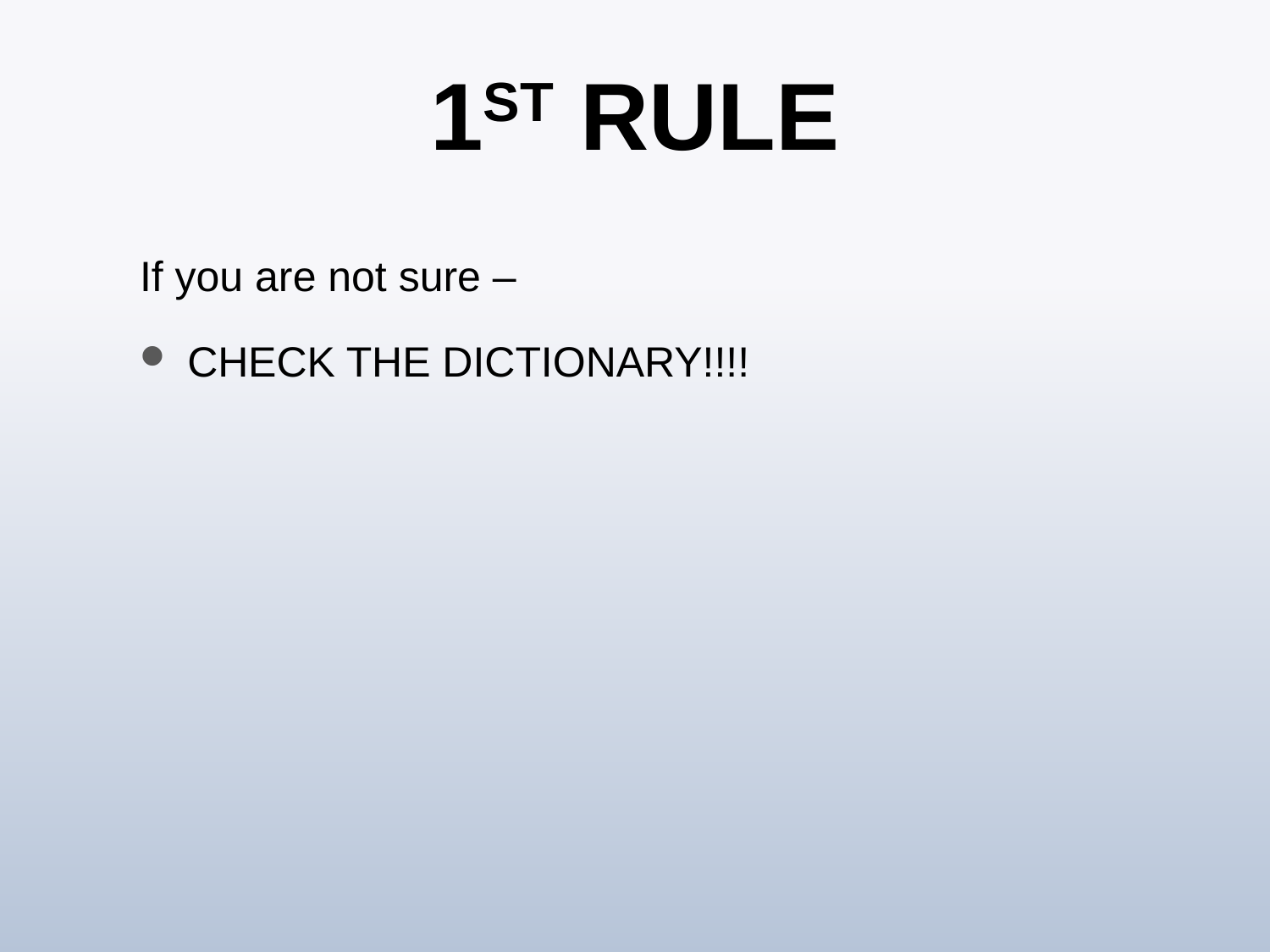

# 1ST RULE
If you are not sure –
CHECK THE DICTIONARY!!!!